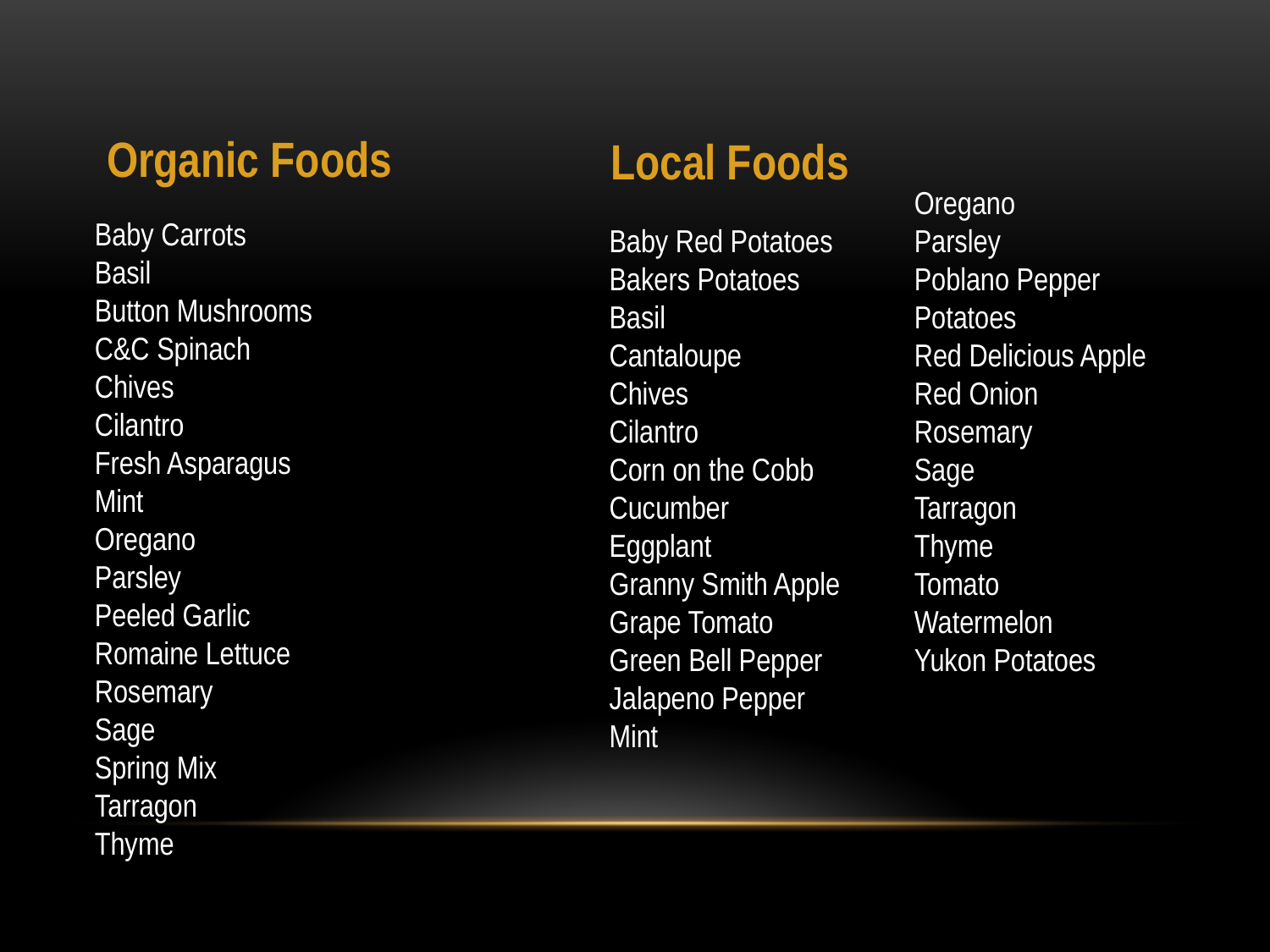

Baby Carrots
Basil
Button Mushrooms
C&C Spinach
Chives
Cilantro
Fresh Asparagus
Mint
Oregano
Parsley
Peeled Garlic
Romaine Lettuce
Rosemary
Sage
Spring Mix
Tarragon
Thyme
Organic Foods
Local Foods

Baby Red Potatoes
Bakers Potatoes
Basil
Cantaloupe
Chives
Cilantro
Corn on the Cobb
Cucumber
Eggplant
Granny Smith Apple
Grape Tomato
Green Bell Pepper
Jalapeno Pepper
Mint

Oregano
Parsley
Poblano Pepper
Potatoes
Red Delicious Apple
Red Onion
Rosemary
Sage
Tarragon
Thyme
Tomato
Watermelon
Yukon Potatoes